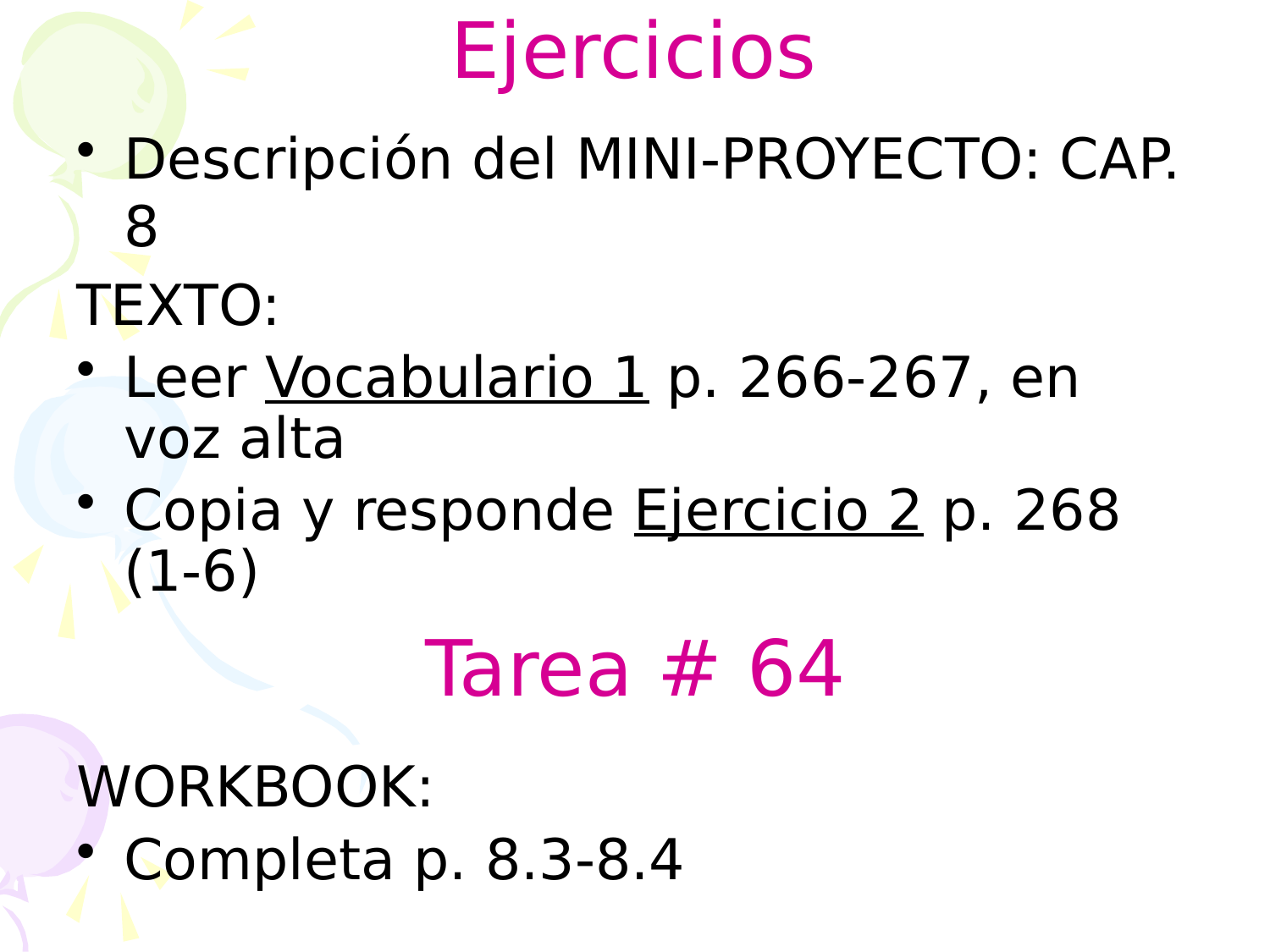

# Ejercicios
Descripción del MINI-PROYECTO: CAP. 8
TEXTO:
Leer Vocabulario 1 p. 266-267, en voz alta
Copia y responde Ejercicio 2 p. 268 (1-6)

WORKBOOK:
Completa p. 8.3-8.4
Tarea # 64